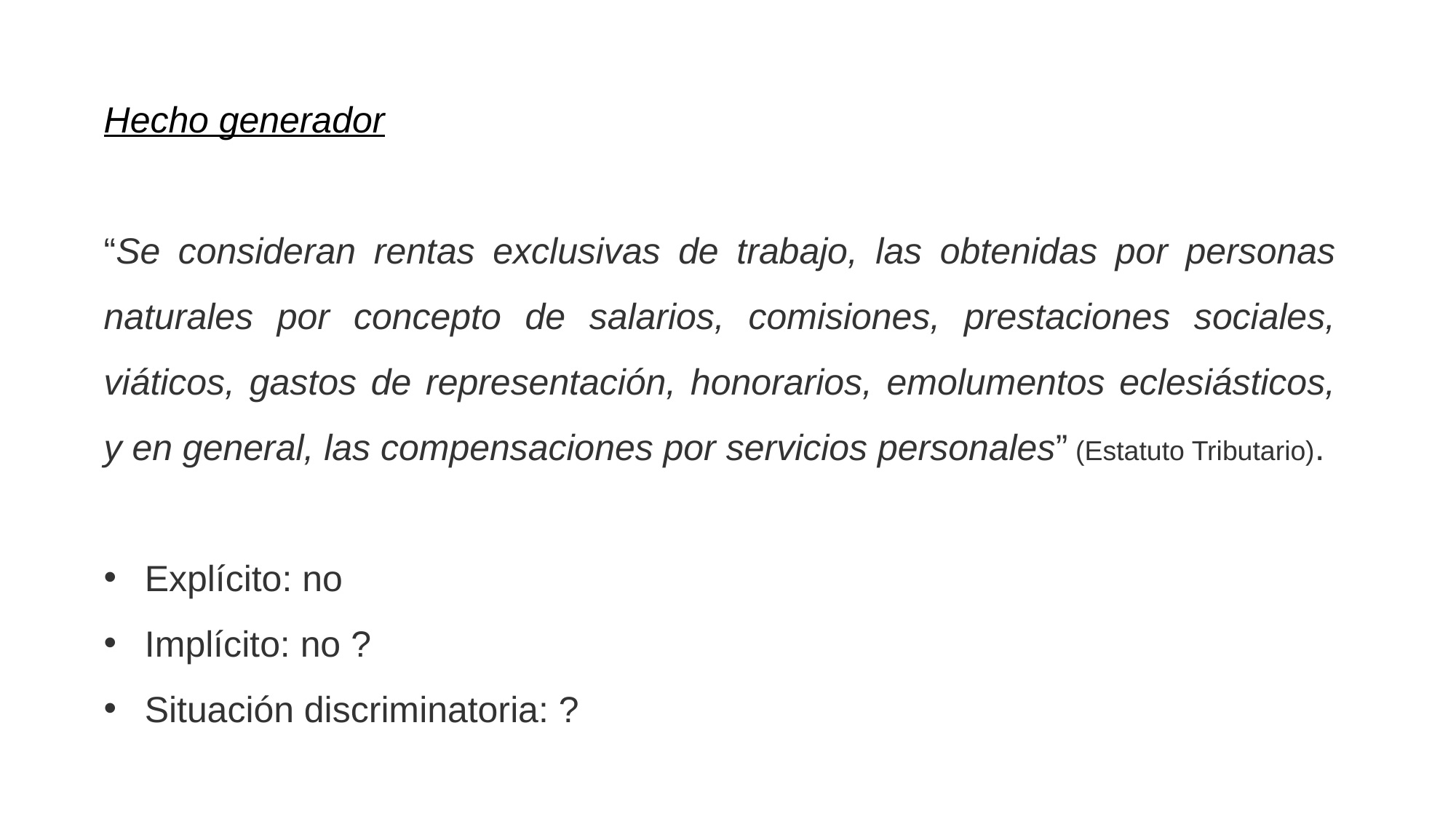

Hecho generador

“Se consideran rentas exclusivas de trabajo, las obtenidas por personas naturales por concepto de salarios, comisiones, prestaciones sociales, viáticos, gastos de representación, honorarios, emolumentos eclesiásticos, y en general, las compensaciones por servicios personales” (Estatuto Tributario).

Explícito: no
Implícito: no ?
Situación discriminatoria: ?